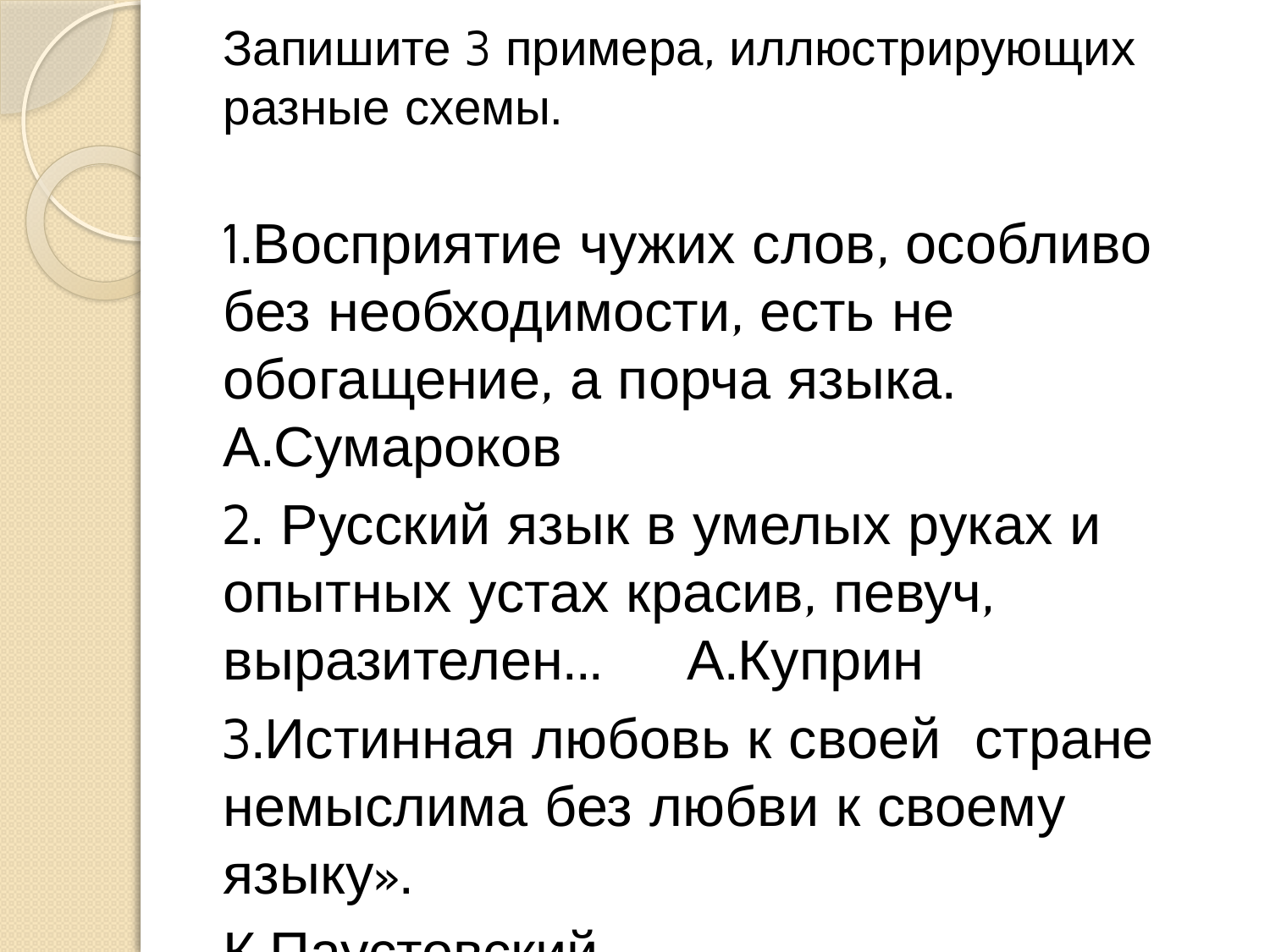

# Запишите 3 примера, иллюстрирующих разные схемы.
1.Восприятие чужих слов, особливо без необходимости, есть не обогащение, а порча языка.  А.Сумароков
2. Русский язык в умелых руках и опытных устах красив, певуч, выразителен...     А.Куприн
3.Истинная любовь к своей  стране немыслима без любви к своему языку».
К.Паустовский